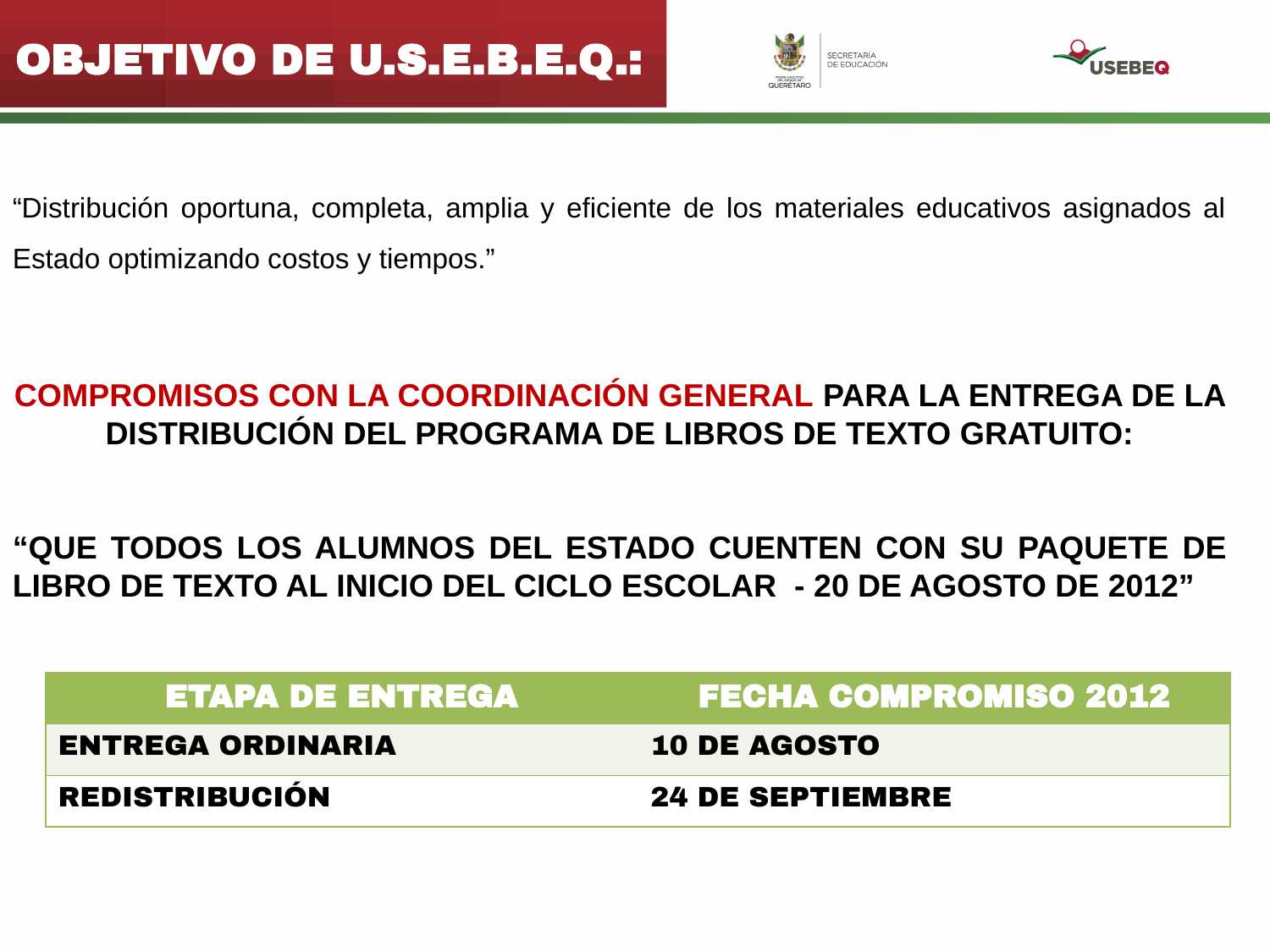

OBJETIVO DE U.S.E.B.E.Q.:

“Distribución oportuna, completa, amplia y eficiente de los materiales educativos asignados al Estado optimizando costos y tiempos.”

COMPROMISOS CON LA COORDINACIÓN GENERAL PARA LA ENTREGA DE LA DISTRIBUCIÓN DEL PROGRAMA DE LIBROS DE TEXTO GRATUITO:

“QUE TODOS LOS ALUMNOS DEL ESTADO CUENTEN CON SU PAQUETE DE LIBRO DE TEXTO AL INICIO DEL CICLO ESCOLAR  - 20 DE AGOSTO DE 2012”
| ETAPA DE ENTREGA | FECHA COMPROMISO 2012 |
| --- | --- |
| ENTREGA ORDINARIA | 10 DE AGOSTO |
| REDISTRIBUCIÓN | 24 DE SEPTIEMBRE |